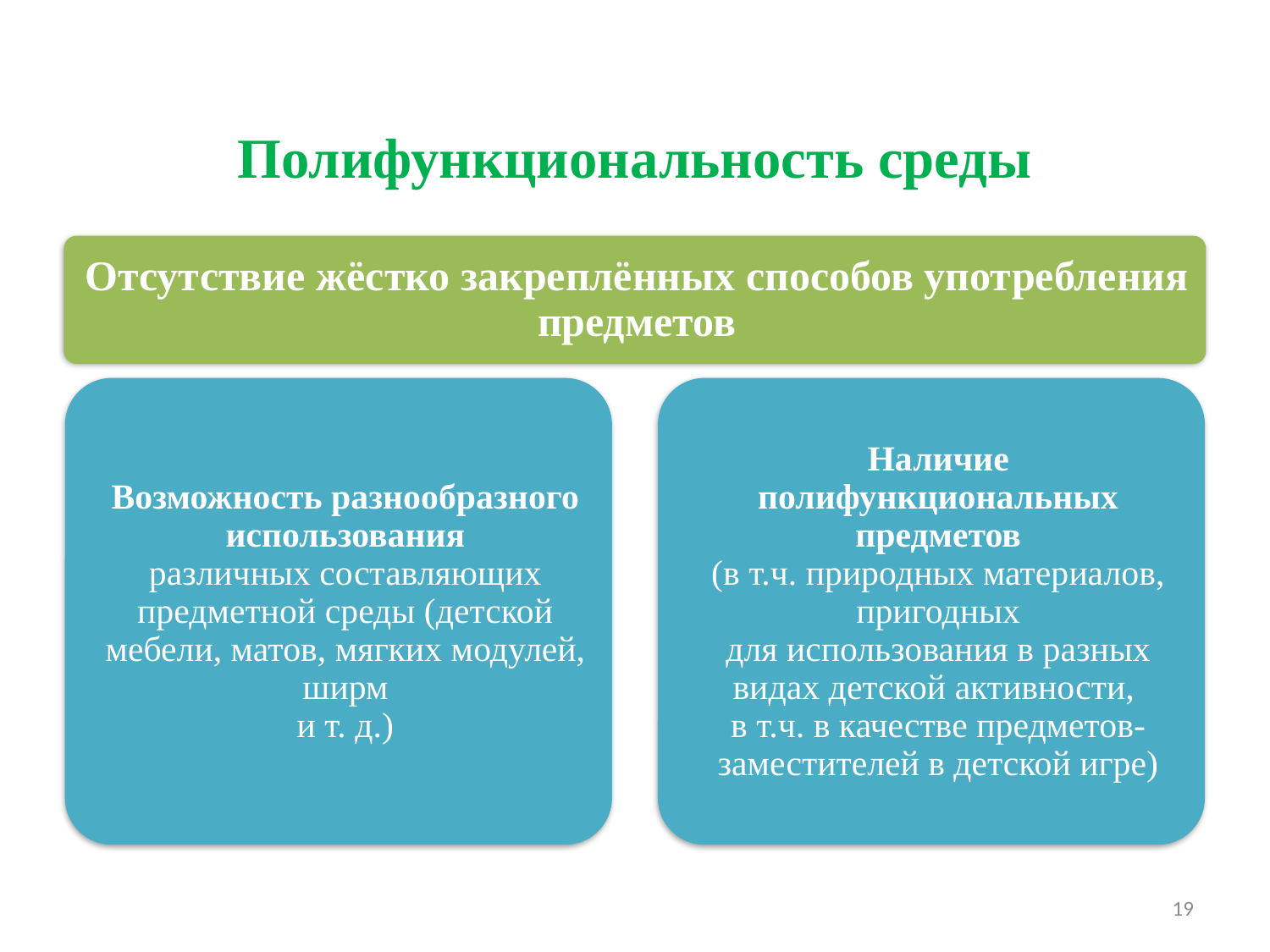

Требования к развивающей предметно-пространственной среде
# Полифункциональность среды
Отсутствие жёстко закреплённых способов употребления предметов
Возможность разнообразного использования
различных составляющих предметной среды (детской мебели, матов, мягких модулей, ширм
и т. д.)
Наличие полифункциональных предметов
(в т.ч. природных материалов, пригодных
для использования в разных видах детской активности,
в т.ч. в качестве предметов-заместителей в детской игре)
19